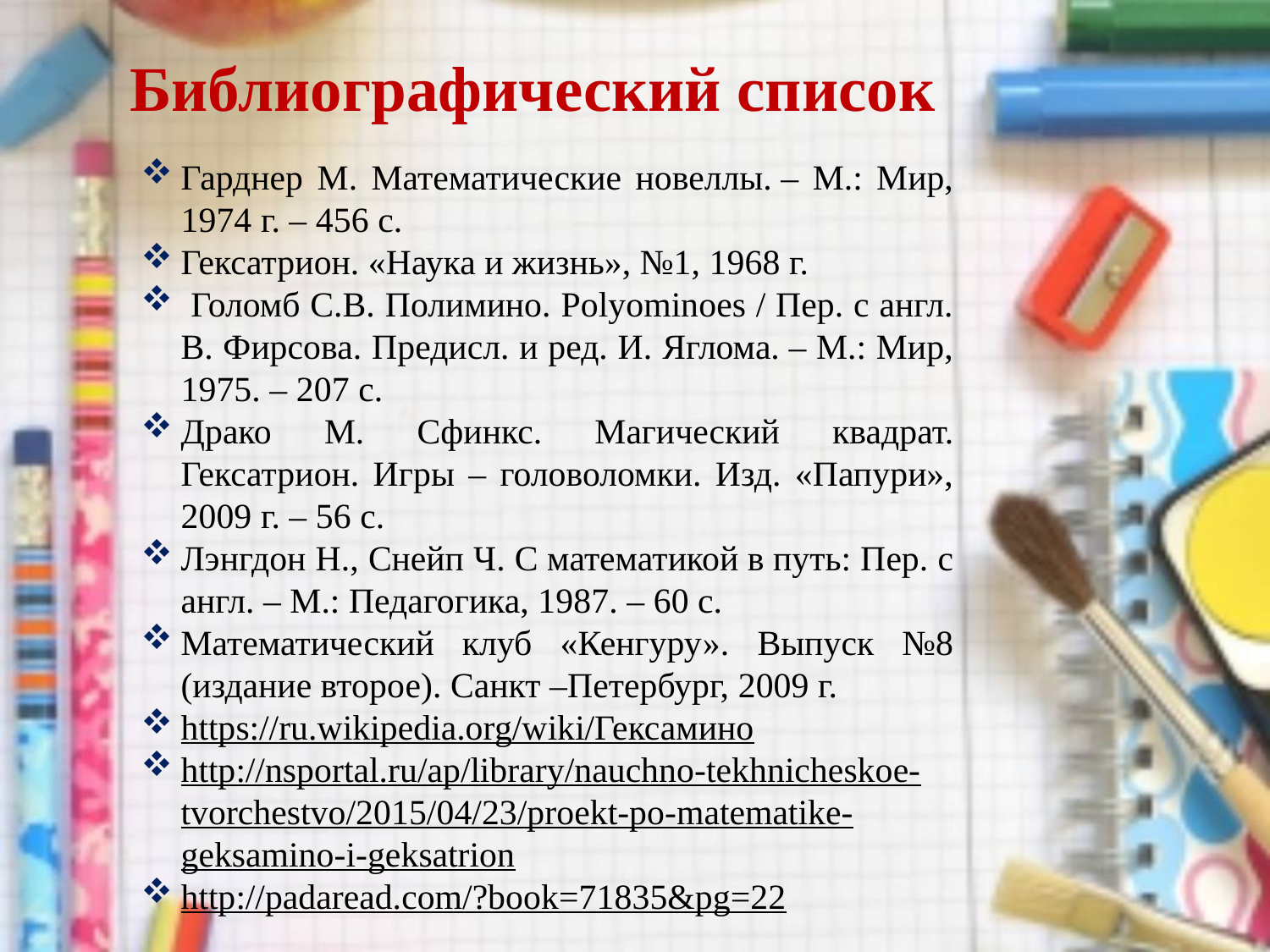

Библиографический список
Гарднер М. Математические новеллы. – М.: Мир, 1974 г. – 456 с.
Гексатрион. «Наука и жизнь», №1, 1968 г.
 Голомб С.В. Полимино. Polyominoes / Пер. с англ. В. Фирсова. Предисл. и ред. И. Яглома. – М.: Мир, 1975. – 207 с.
Драко М. Сфинкс. Магический квадрат. Гексатрион. Игры – головоломки. Изд. «Папури», 2009 г. – 56 с.
Лэнгдон Н., Снейп Ч. С математикой в путь: Пер. с англ. – М.: Педагогика, 1987. – 60 с.
Математический клуб «Кенгуру». Выпуск №8 (издание второе). Санкт –Петербург, 2009 г.
https://ru.wikipedia.org/wiki/Гексамино
http://nsportal.ru/ap/library/nauchno-tekhnicheskoe-tvorchestvo/2015/04/23/proekt-po-matematike-geksamino-i-geksatrion
http://padaread.com/?book=71835&pg=22